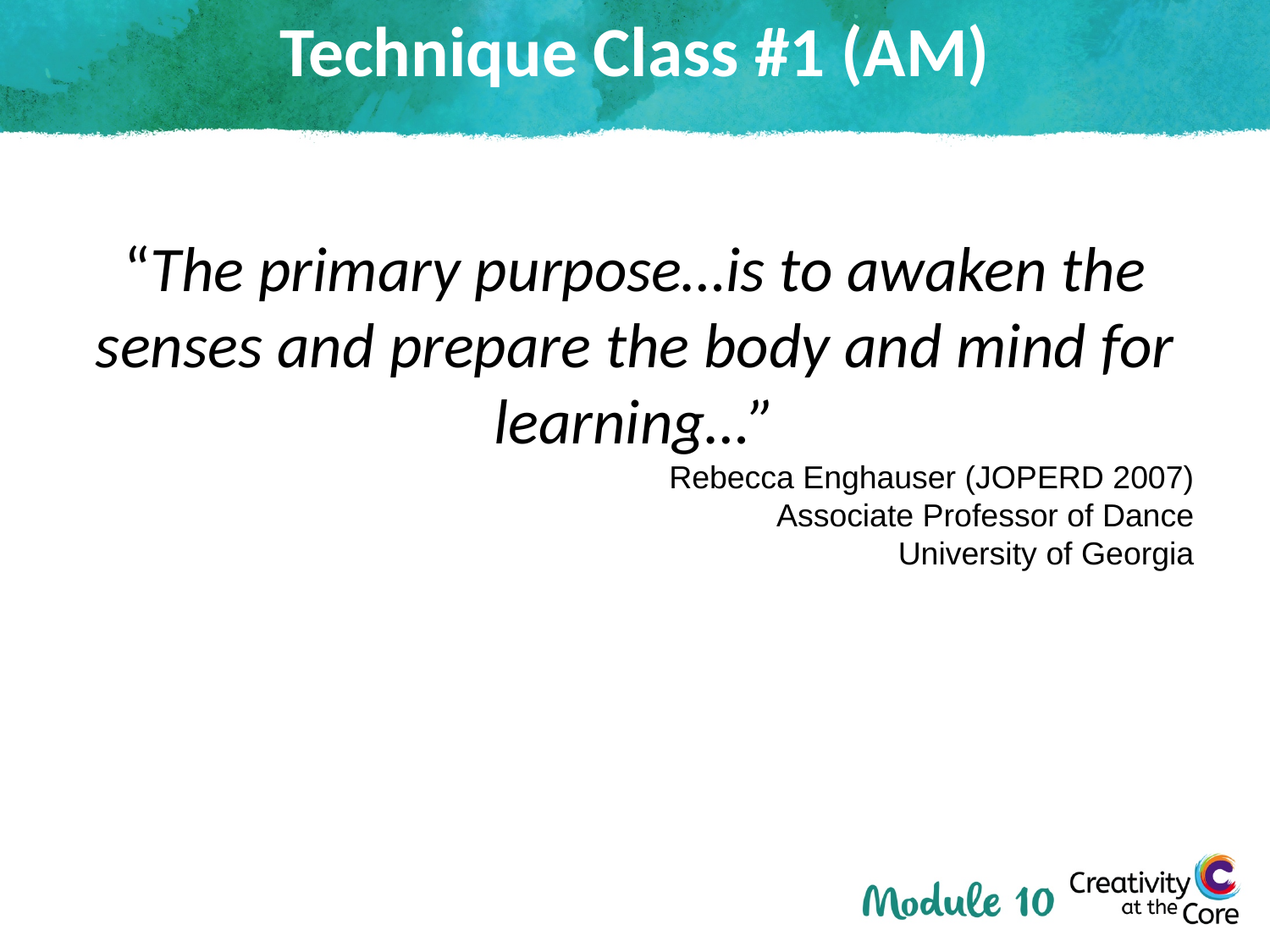

# Technique Class #1 (AM)
“The primary purpose…is to awaken the senses and prepare the body and mind for learning…”
Rebecca Enghauser (JOPERD 2007)
	Associate Professor of Dance
	University of Georgia